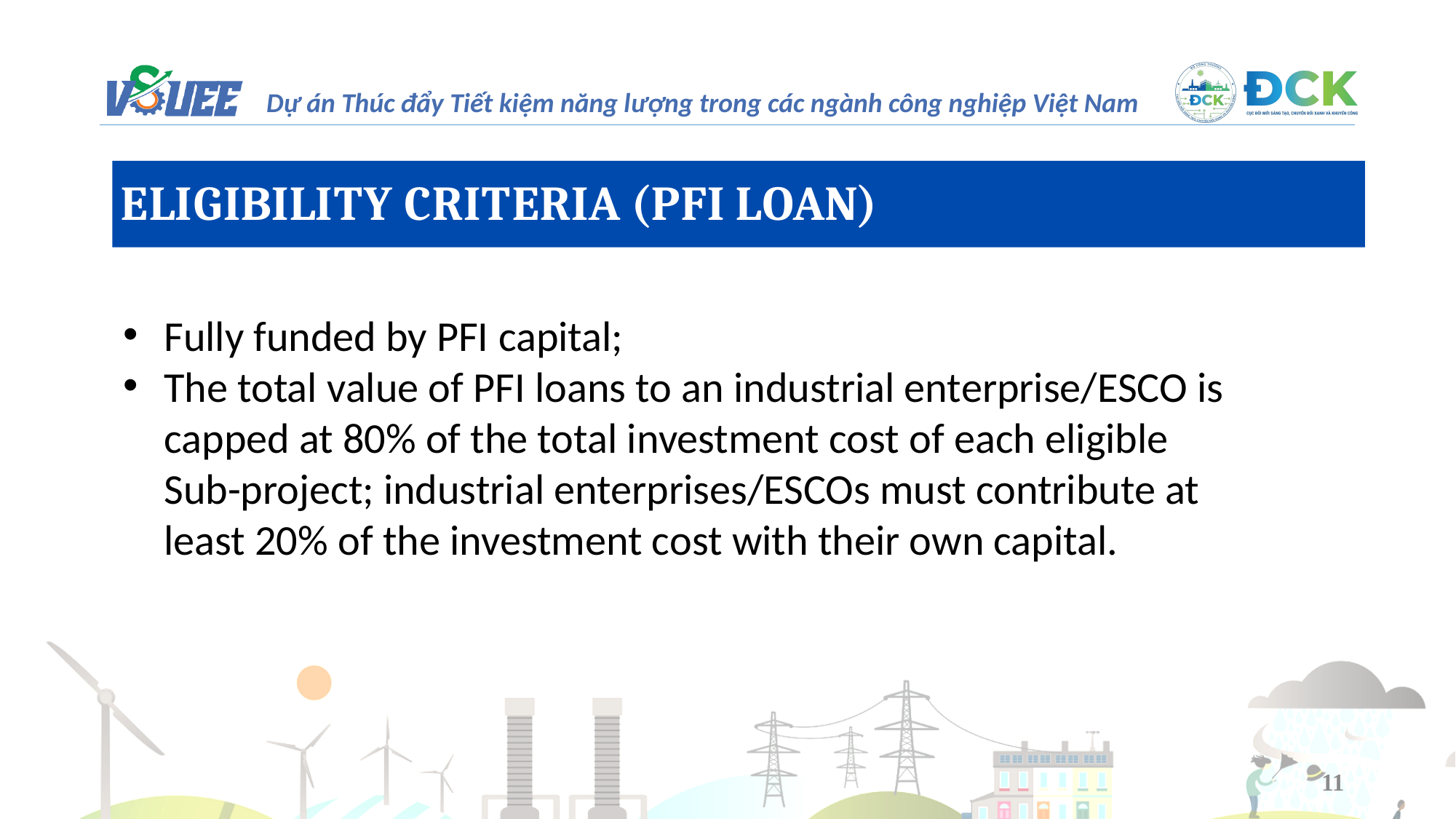

ELIGIBILITY CRITERIA (PFI LOAN)
Fully funded by PFI capital;
The total value of PFI loans to an industrial enterprise/ESCO is capped at 80% of the total investment cost of each eligible Sub-project; industrial enterprises/ESCOs must contribute at least 20% of the investment cost with their own capital.
11